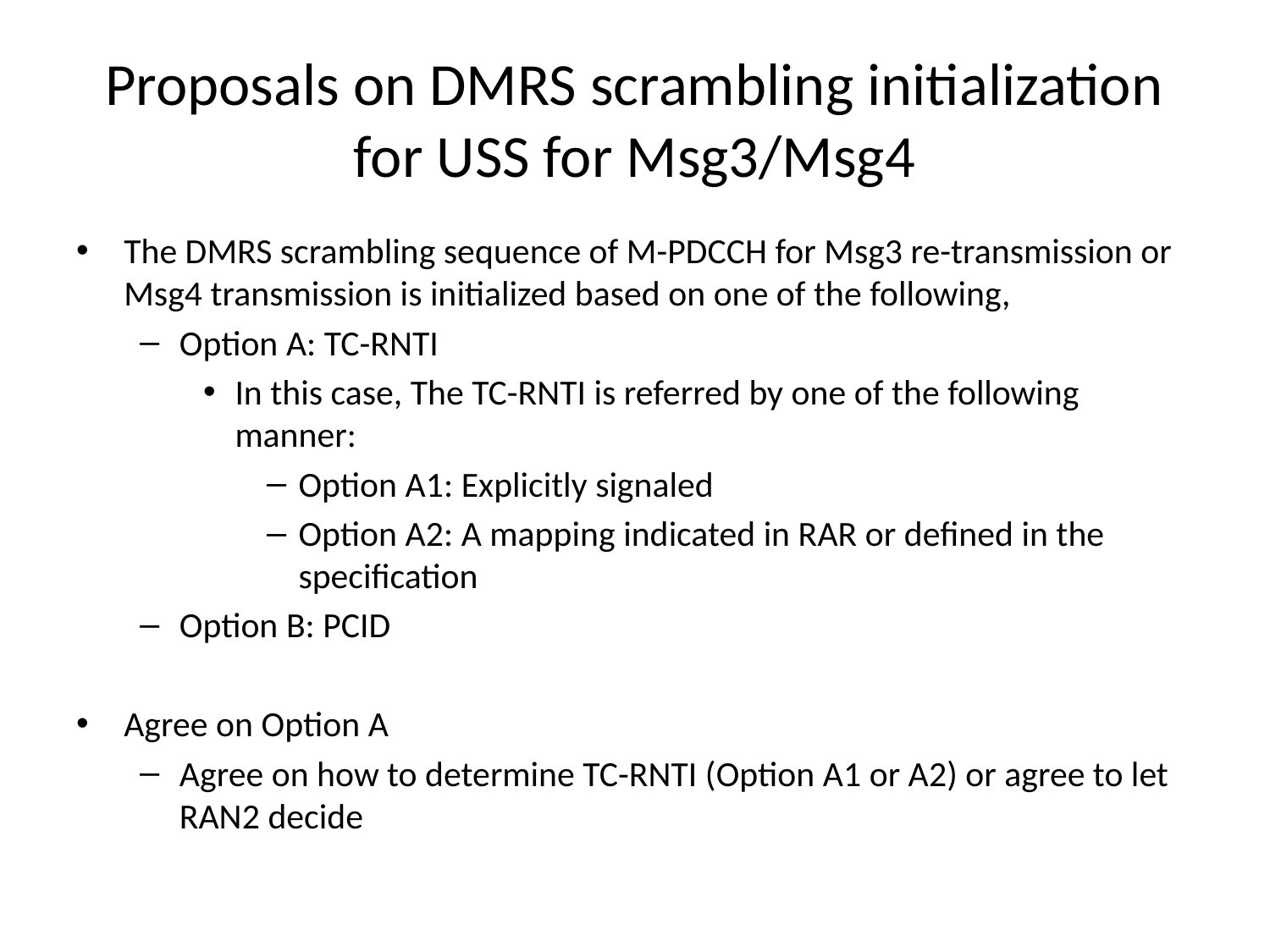

# Proposals on DMRS scrambling initialization for USS for Msg3/Msg4
The DMRS scrambling sequence of M-PDCCH for Msg3 re-transmission or Msg4 transmission is initialized based on one of the following,
Option A: TC-RNTI
In this case, The TC-RNTI is referred by one of the following manner:
Option A1: Explicitly signaled
Option A2: A mapping indicated in RAR or defined in the specification
Option B: PCID

Agree on Option A
Agree on how to determine TC-RNTI (Option A1 or A2) or agree to let RAN2 decide